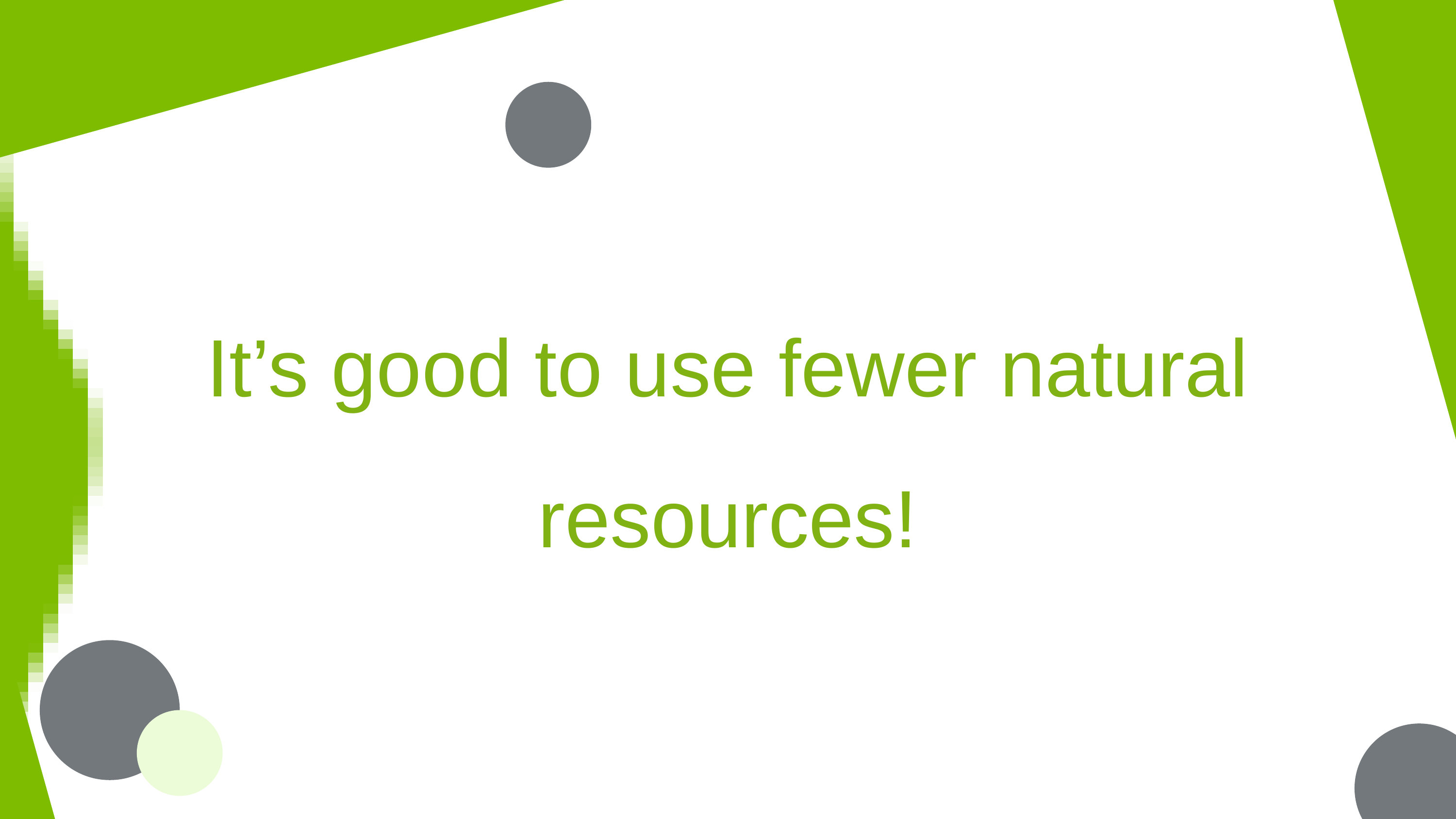

It’s good to use fewer natural resources!